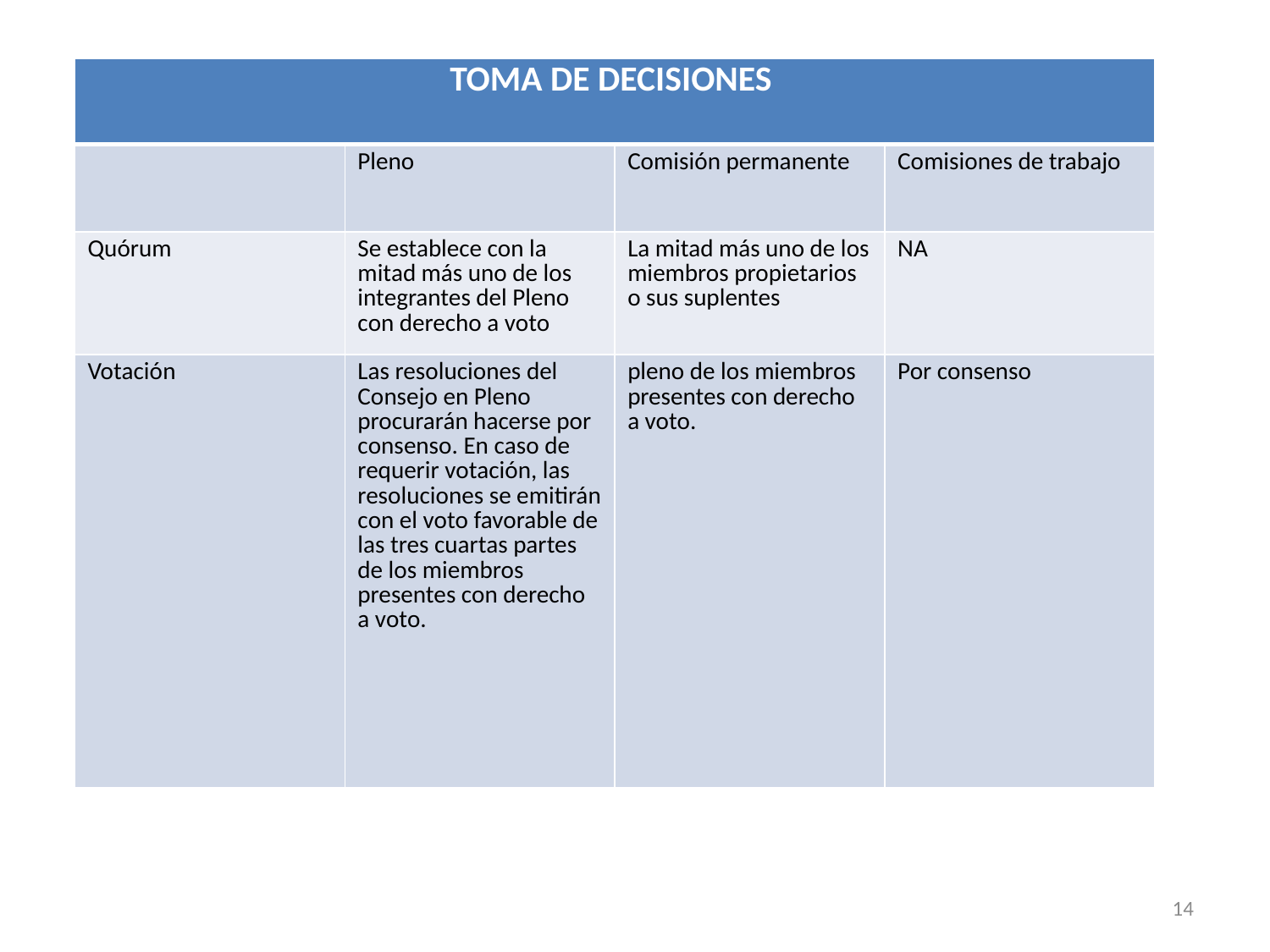

| TOMA DE DECISIONES |  |  |  |
| --- | --- | --- | --- |
|  | Pleno | Comisión permanente | Comisiones de trabajo |
| Quórum | Se establece con la mitad más uno de los integrantes del Pleno con derecho a voto | La mitad más uno de los miembros propietarios o sus suplentes | NA |
| Votación | Las resoluciones del Consejo en Pleno procurarán hacerse por consenso. En caso de requerir votación, las resoluciones se emitirán con el voto favorable de las tres cuartas partes de los miembros presentes con derecho a voto. | pleno de los miembros presentes con derecho a voto. | Por consenso |
14